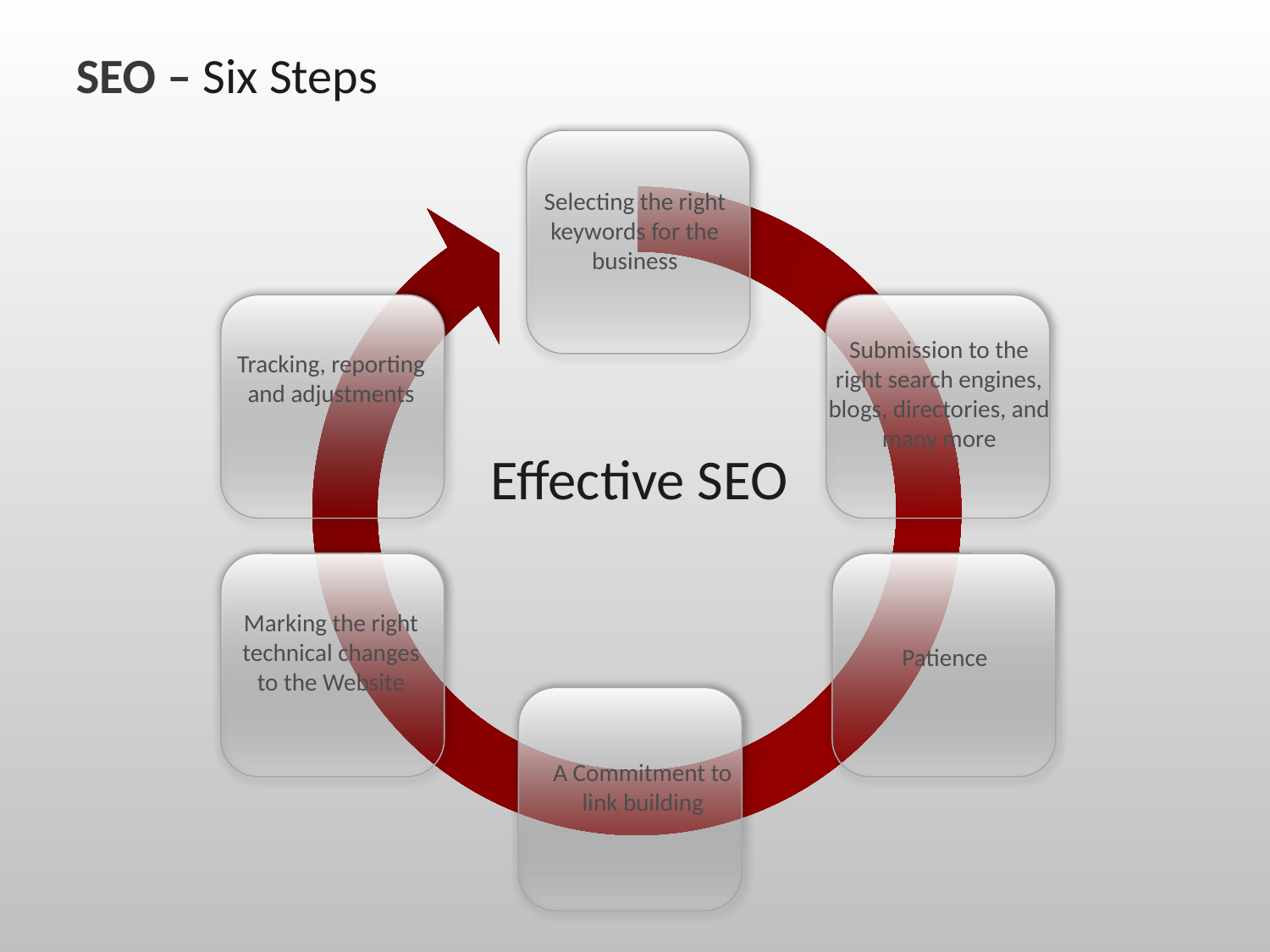

SEO – Six Steps

Selecting the right keywords for the business

Submission to the right search engines, blogs, directories, and many more
Tracking, reporting and adjustments
Effective SEO

Marking the right technical changes to the Website
Patience

A Commitment to link building